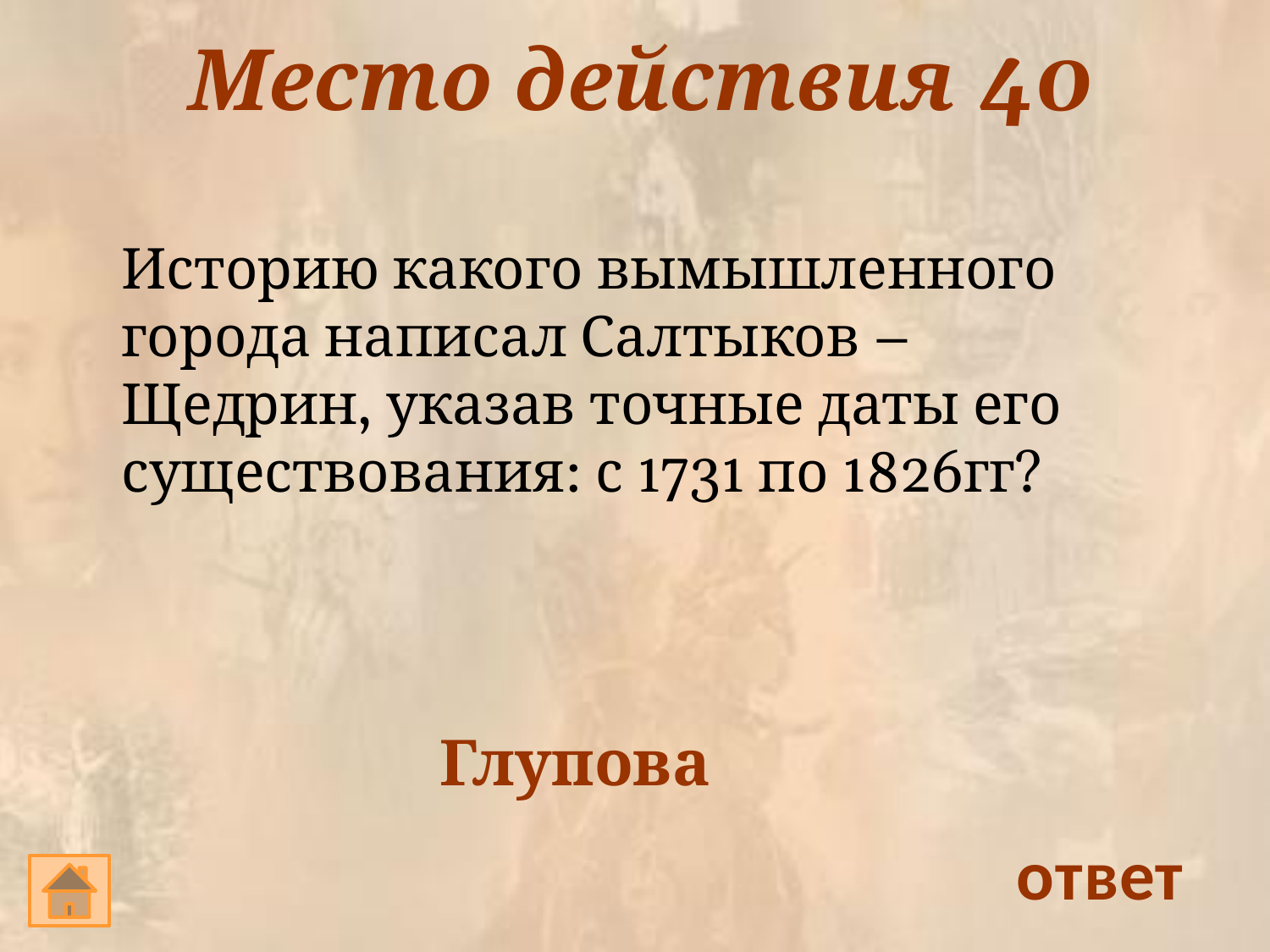

# Место действия 40
Историю какого вымышленного города написал Салтыков – Щедрин, указав точные даты его существования: с 1731 по 1826гг?
Глупова
ответ